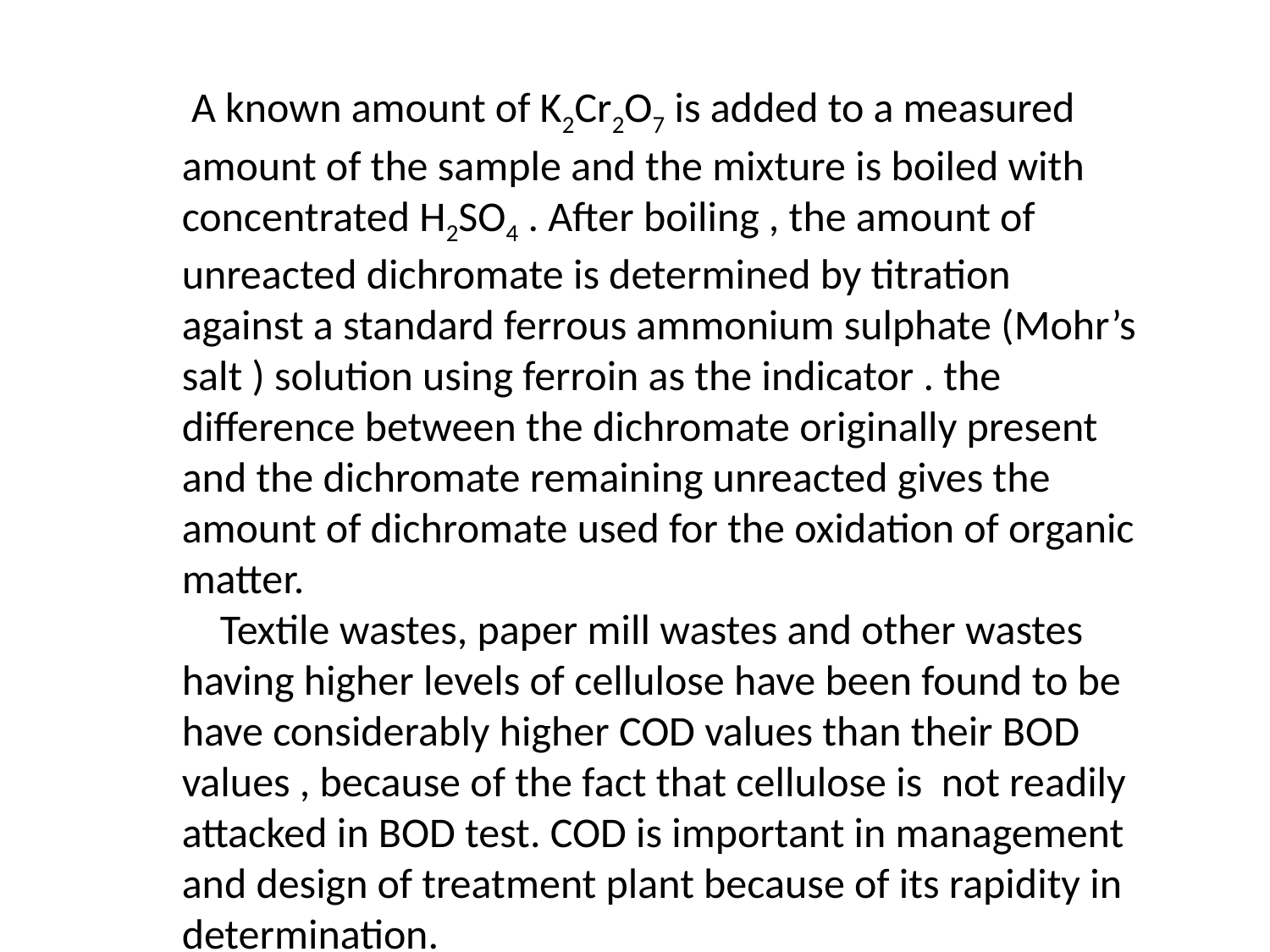

A known amount of K2Cr2O7 is added to a measured amount of the sample and the mixture is boiled with concentrated H2SO4 . After boiling , the amount of unreacted dichromate is determined by titration  against a standard ferrous ammonium sulphate (Mohr’s salt ) solution using ferroin as the indicator . the difference between the dichromate originally present and the dichromate remaining unreacted gives the amount of dichromate used for the oxidation of organic matter.
    Textile wastes, paper mill wastes and other wastes having higher levels of cellulose have been found to be have considerably higher COD values than their BOD values , because of the fact that cellulose is  not readily attacked in BOD test. COD is important in management and design of treatment plant because of its rapidity in determination.